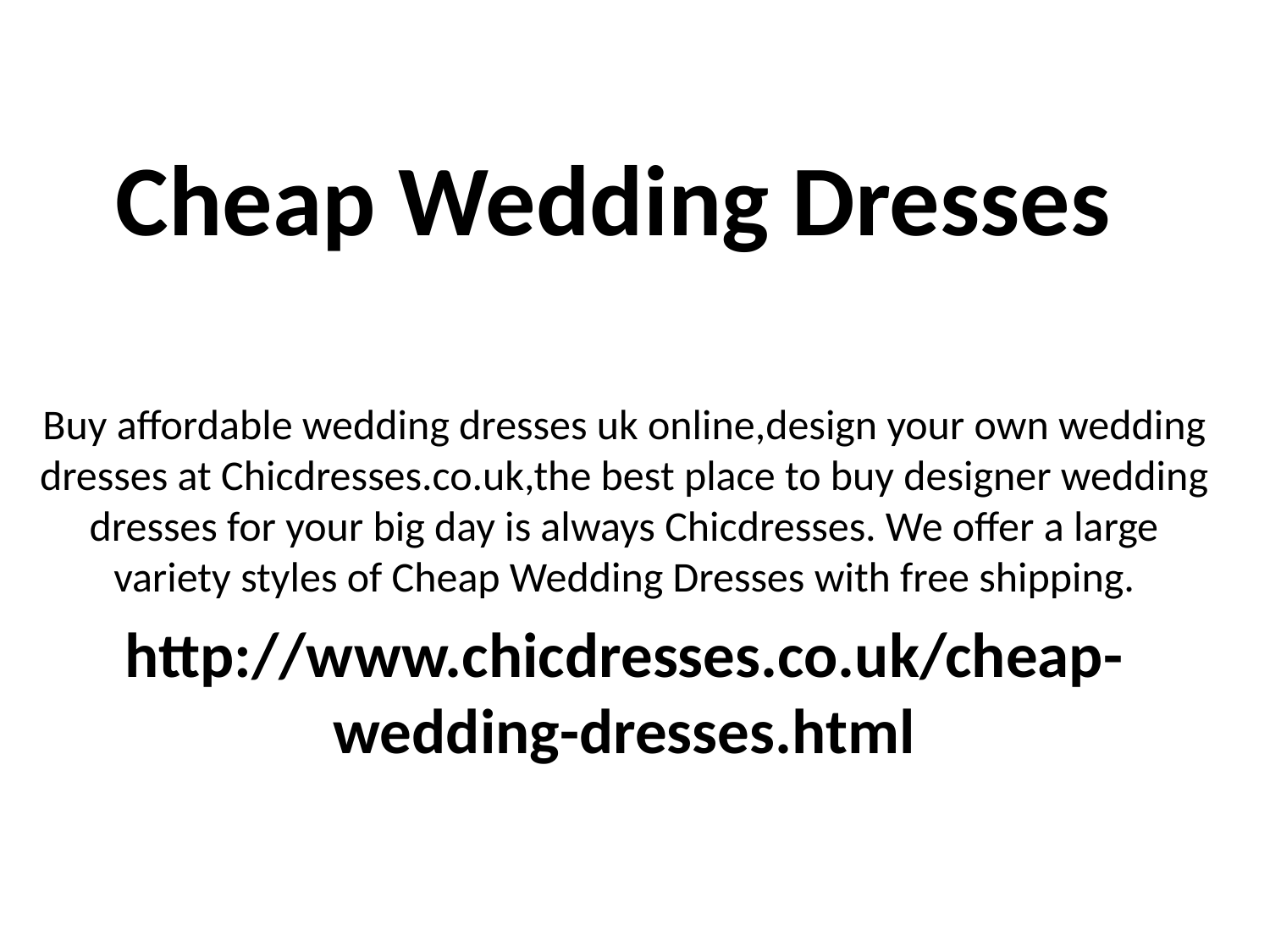

# Cheap Wedding Dresses
Buy affordable wedding dresses uk online,design your own wedding dresses at Chicdresses.co.uk,the best place to buy designer wedding dresses for your big day is always Chicdresses. We offer a large variety styles of Cheap Wedding Dresses with free shipping.
http://www.chicdresses.co.uk/cheap-wedding-dresses.html